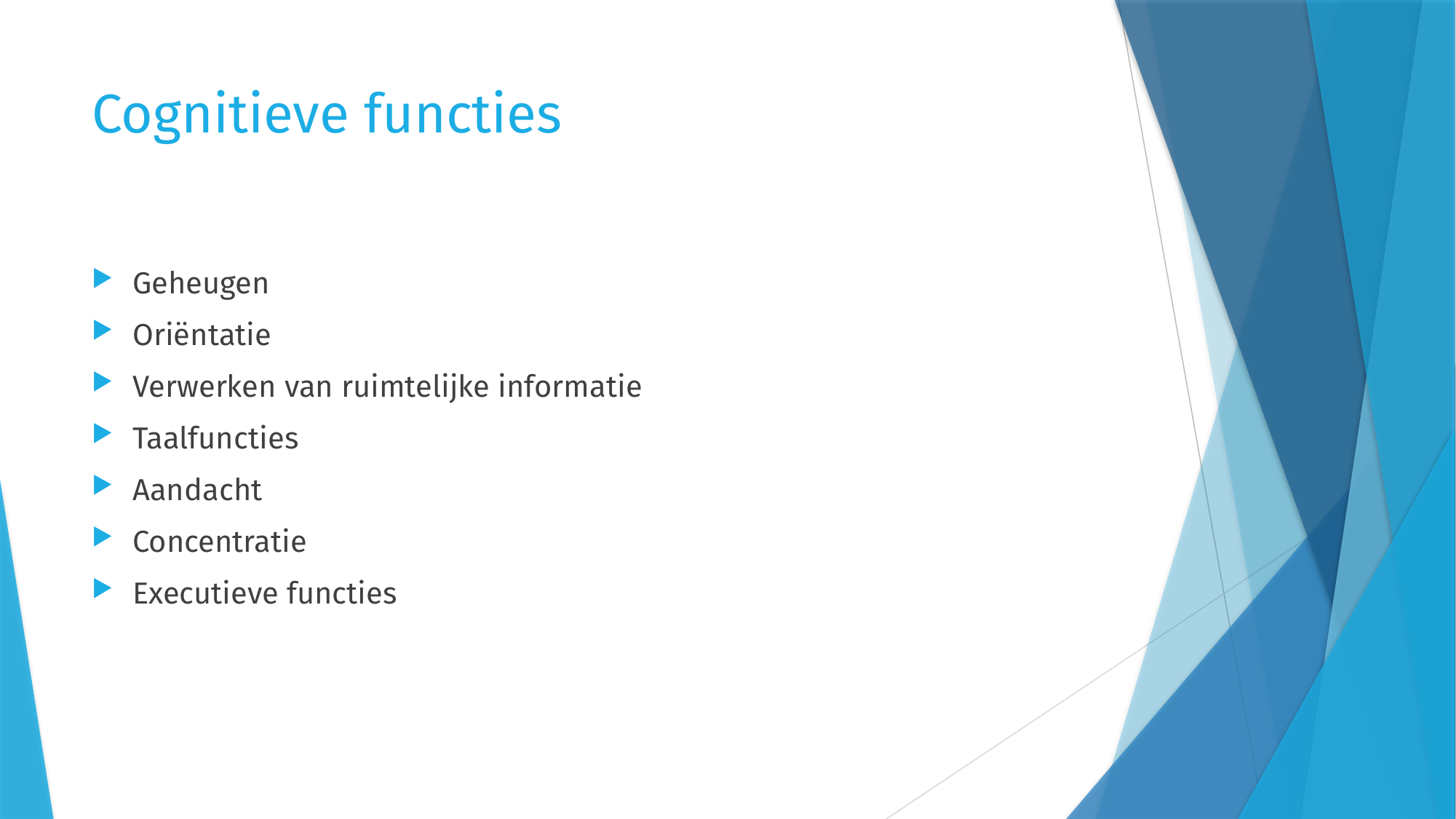

# Cognitieve functies
Geheugen
Oriëntatie
Verwerken van ruimtelijke informatie
Taalfuncties
Aandacht
Concentratie
Executieve functies